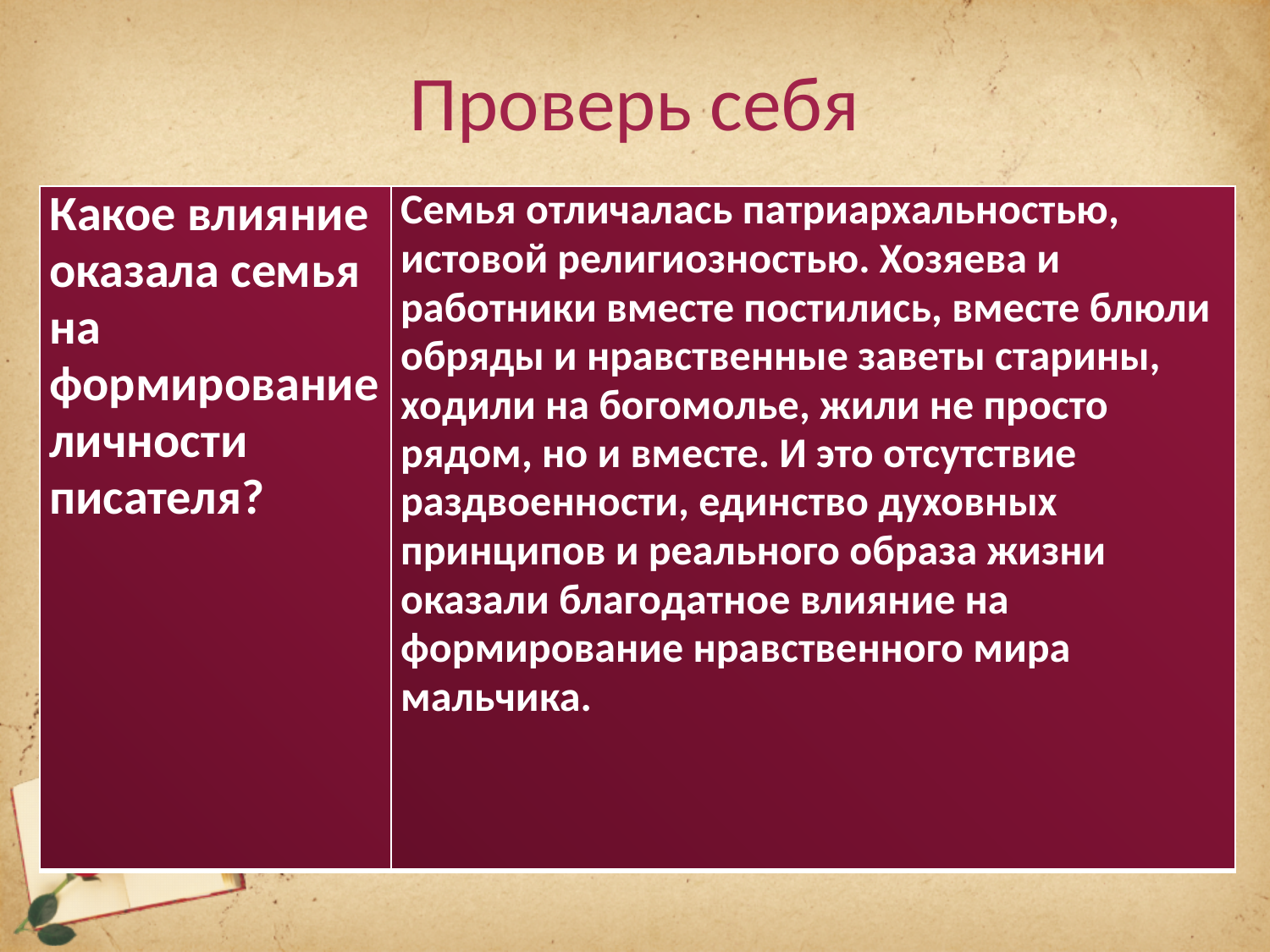

# Проверь себя
| Какое влияние оказала семья на формирование личности писателя? | Семья отличалась патриархальностью, истовой религиозностью. Хозяева и работники вместе постились, вместе блюли обряды и нравственные заветы старины, ходили на богомолье, жили не просто рядом, но и вместе. И это отсутствие раздвоенности, единство духовных принципов и реального образа жизни оказали благодатное влияние на формирование нравственного мира мальчика. |
| --- | --- |